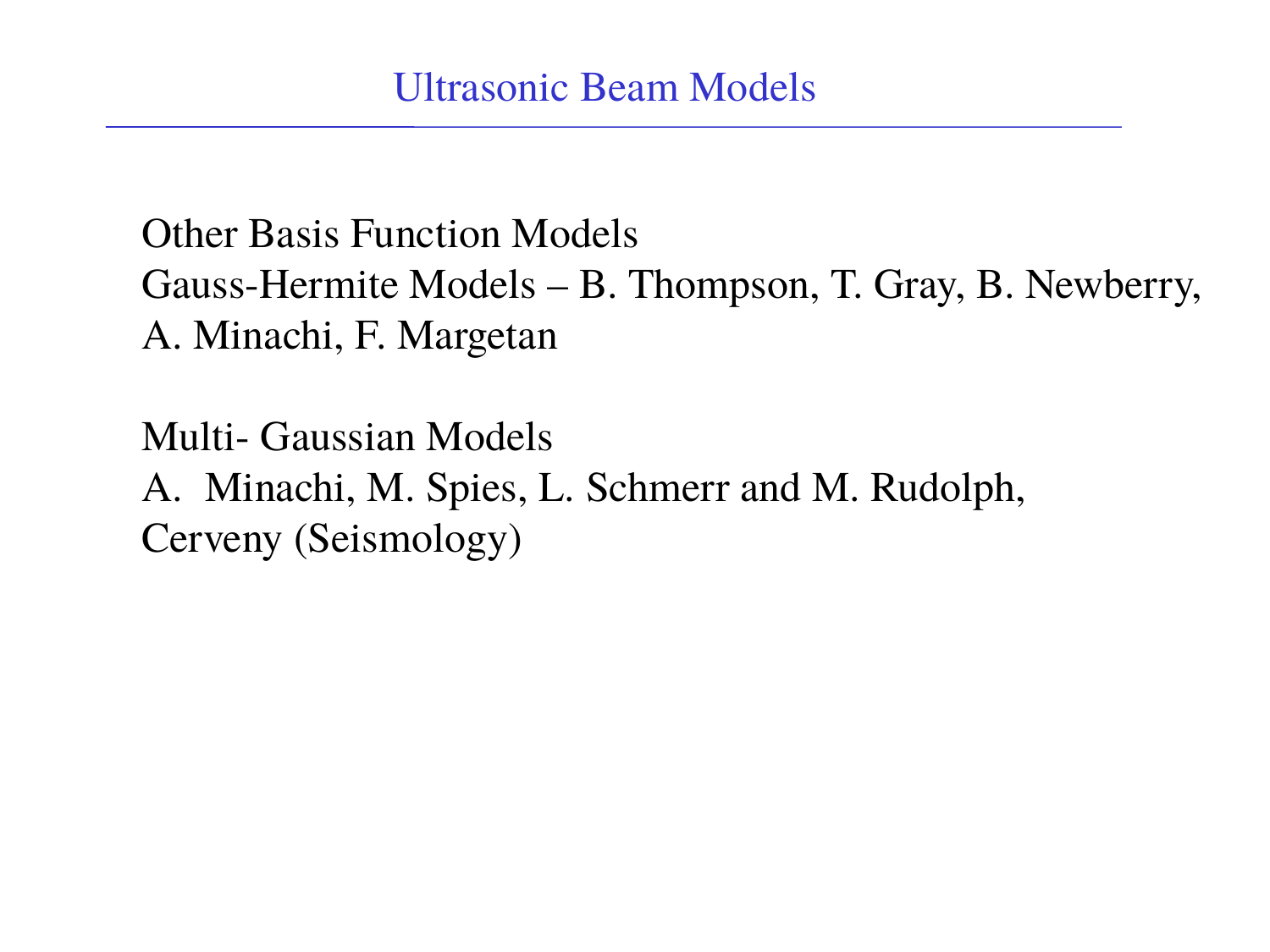

Ultrasonic Beam Models

Other Basis Function Models
Gauss-Hermite Models – B. Thompson, T. Gray, B. Newberry,
A. Minachi, F. Margetan

Multi- Gaussian Models
Minachi, M. Spies, L. Schmerr and M. Rudolph,
Cerveny (Seismology)